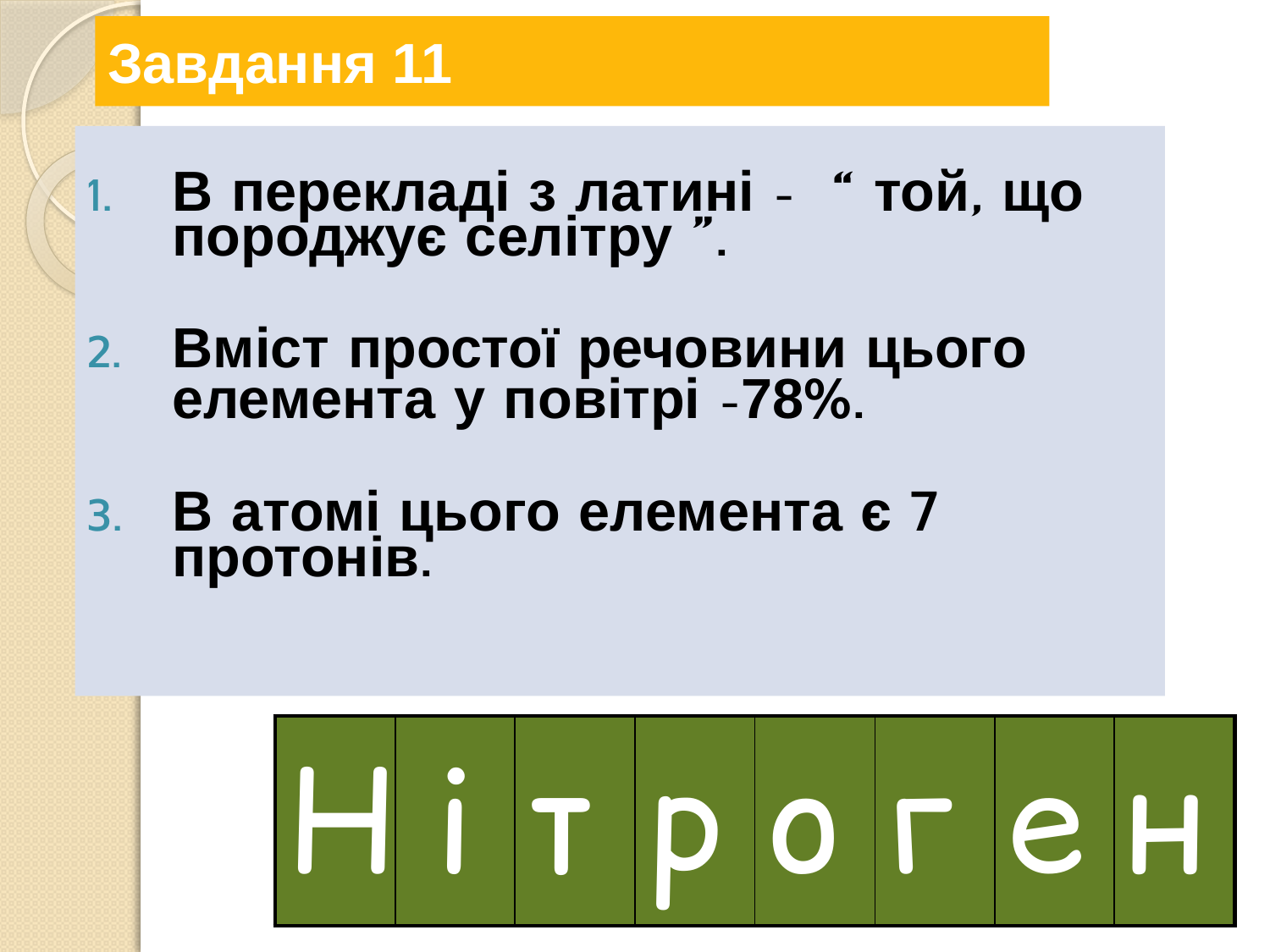

# Завдання 11

В перекладі з латині -  “ той, що породжує селітру ”.

Вміст простої речовини цього елемента у повітрі -78%.

В атомі цього елемента є 7 протонів.
|  |  |  |  |  |  |  |  |
| --- | --- | --- | --- | --- | --- | --- | --- |
| Н | і | т | р | о | г | е | н |
| --- | --- | --- | --- | --- | --- | --- | --- |